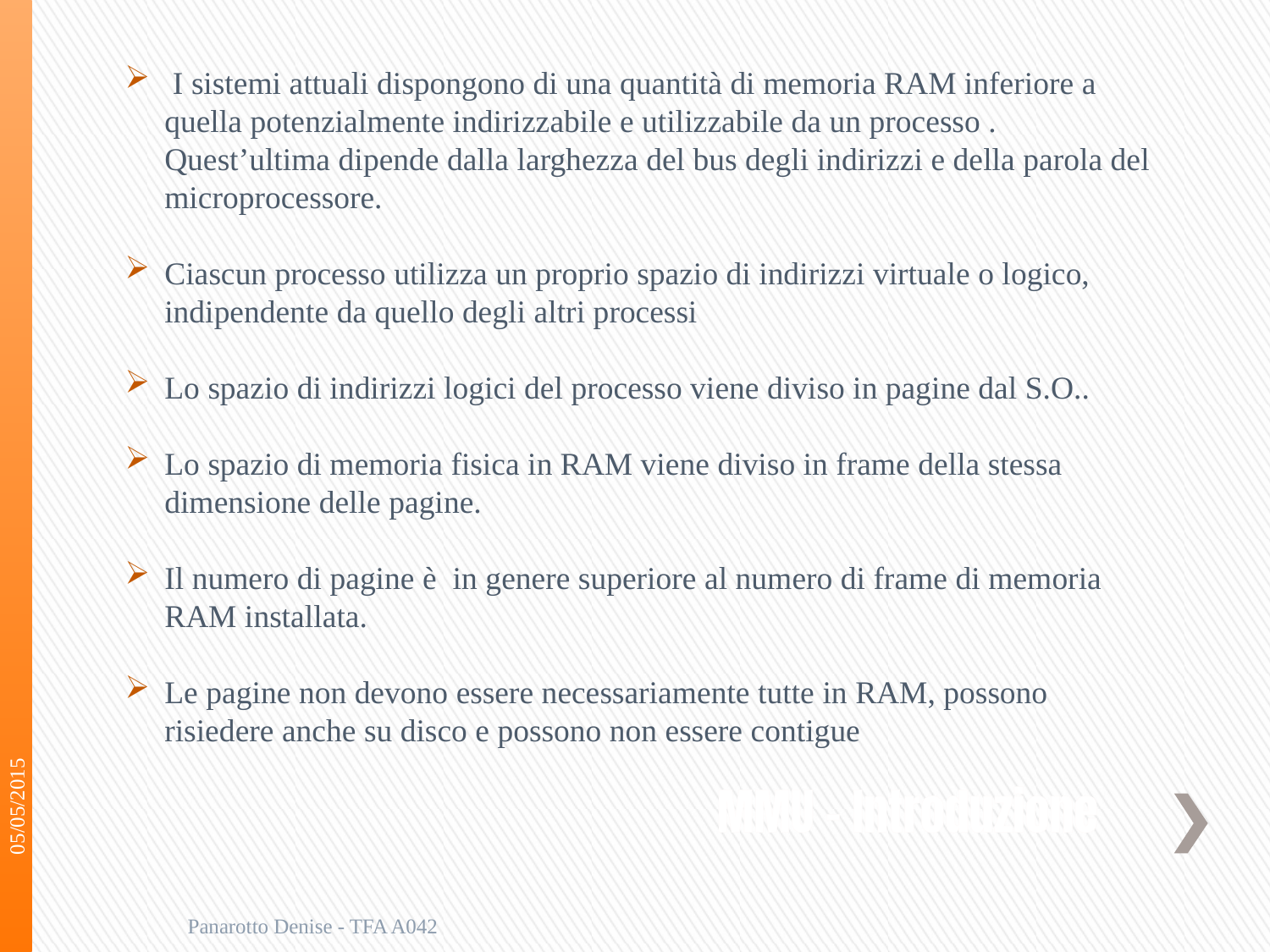

I sistemi attuali dispongono di una quantità di memoria RAM inferiore a quella potenzialmente indirizzabile e utilizzabile da un processo . Quest’ultima dipende dalla larghezza del bus degli indirizzi e della parola del microprocessore.

Ciascun processo utilizza un proprio spazio di indirizzi virtuale o logico,  indipendente da quello degli altri processi

Lo spazio di indirizzi logici del processo viene diviso in pagine dal S.O..

Lo spazio di memoria fisica in RAM viene diviso in frame della stessa dimensione delle pagine.

Il numero di pagine è  in genere superiore al numero di frame di memoria RAM installata.

Le pagine non devono essere necessariamente tutte in RAM, possono risiedere anche su disco e possono non essere contigue

05/05/2015

# MMU – Introduzione
Panarotto Denise - TFA A042